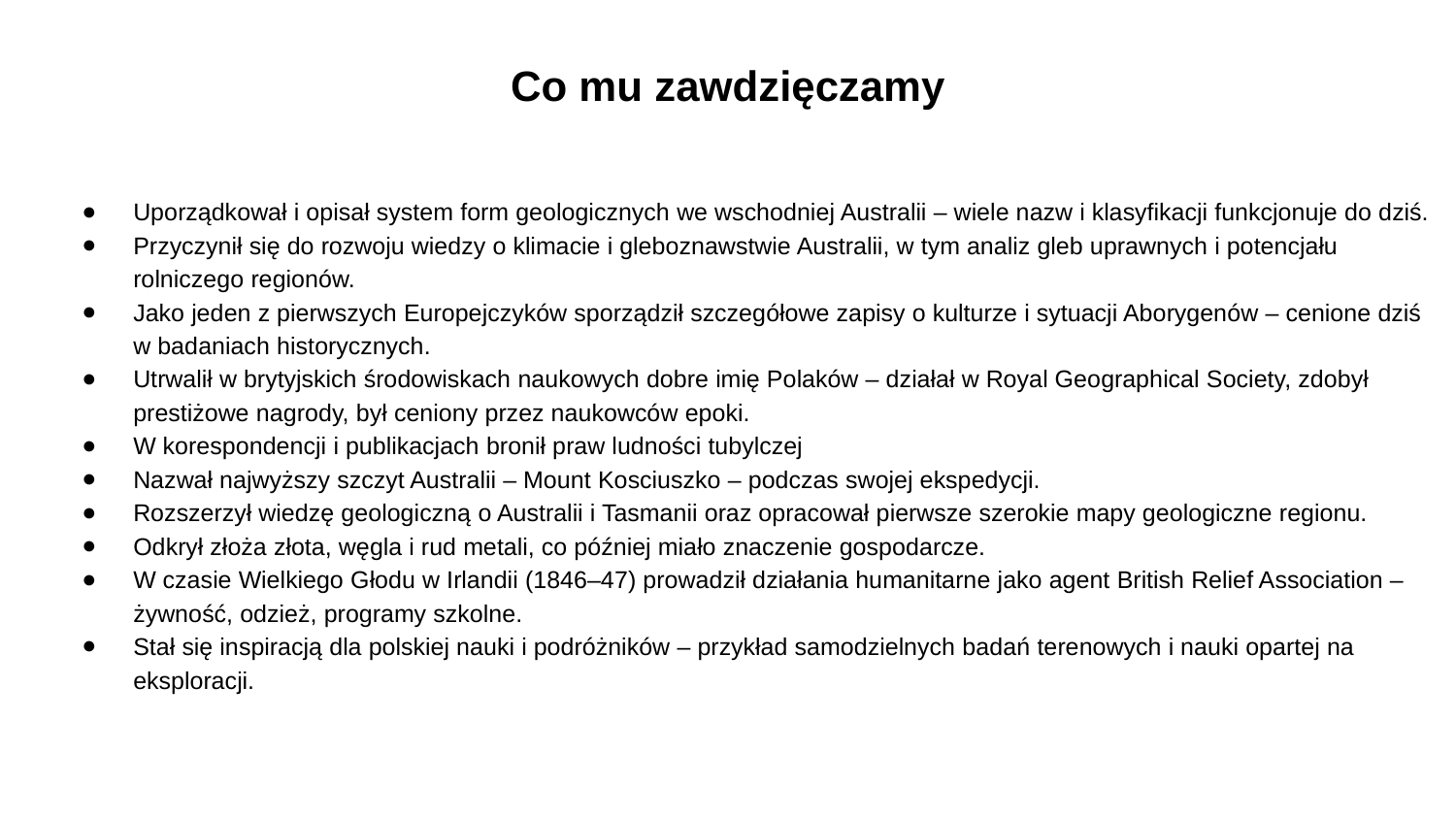

# Co mu zawdzięczamy
Uporządkował i opisał system form geologicznych we wschodniej Australii – wiele nazw i klasyfikacji funkcjonuje do dziś.
Przyczynił się do rozwoju wiedzy o klimacie i gleboznawstwie Australii, w tym analiz gleb uprawnych i potencjału rolniczego regionów.
Jako jeden z pierwszych Europejczyków sporządził szczegółowe zapisy o kulturze i sytuacji Aborygenów – cenione dziś w badaniach historycznych.
Utrwalił w brytyjskich środowiskach naukowych dobre imię Polaków – działał w Royal Geographical Society, zdobył prestiżowe nagrody, był ceniony przez naukowców epoki.
W korespondencji i publikacjach bronił praw ludności tubylczej
Nazwał najwyższy szczyt Australii – Mount Kosciuszko – podczas swojej ekspedycji.
Rozszerzył wiedzę geologiczną o Australii i Tasmanii oraz opracował pierwsze szerokie mapy geologiczne regionu.
Odkrył złoża złota, węgla i rud metali, co później miało znaczenie gospodarcze.
W czasie Wielkiego Głodu w Irlandii (1846–47) prowadził działania humanitarne jako agent British Relief Association – żywność, odzież, programy szkolne.
Stał się inspiracją dla polskiej nauki i podróżników – przykład samodzielnych badań terenowych i nauki opartej na eksploracji.